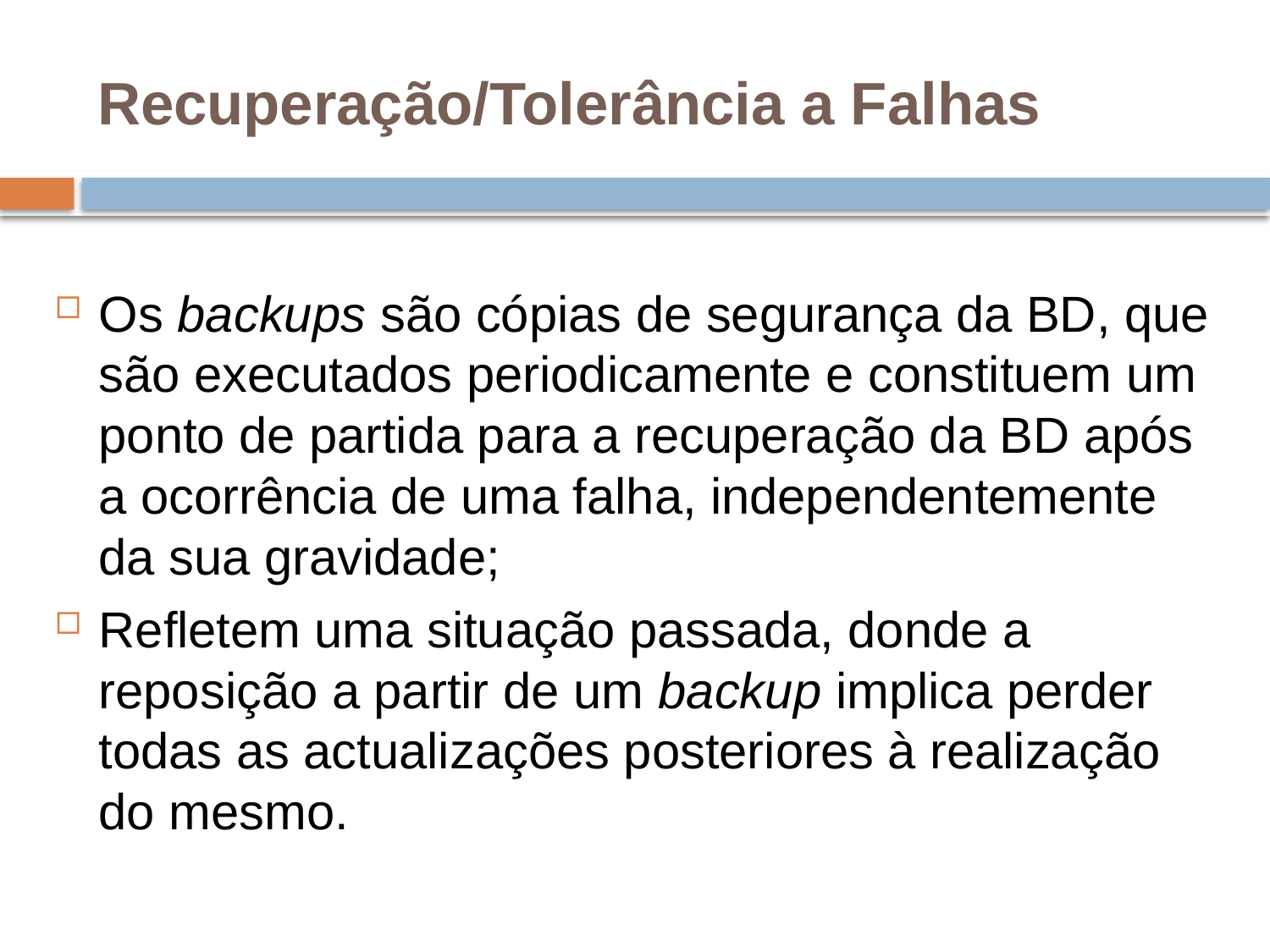

# Recuperação/Tolerância a Falhas
Os backups são cópias de segurança da BD, que são executados periodicamente e constituem um ponto de partida para a recuperação da BD após a ocorrência de uma falha, independentemente da sua gravidade;
Refletem uma situação passada, donde a reposição a partir de um backup implica perder todas as actualizações posteriores à realização do mesmo.